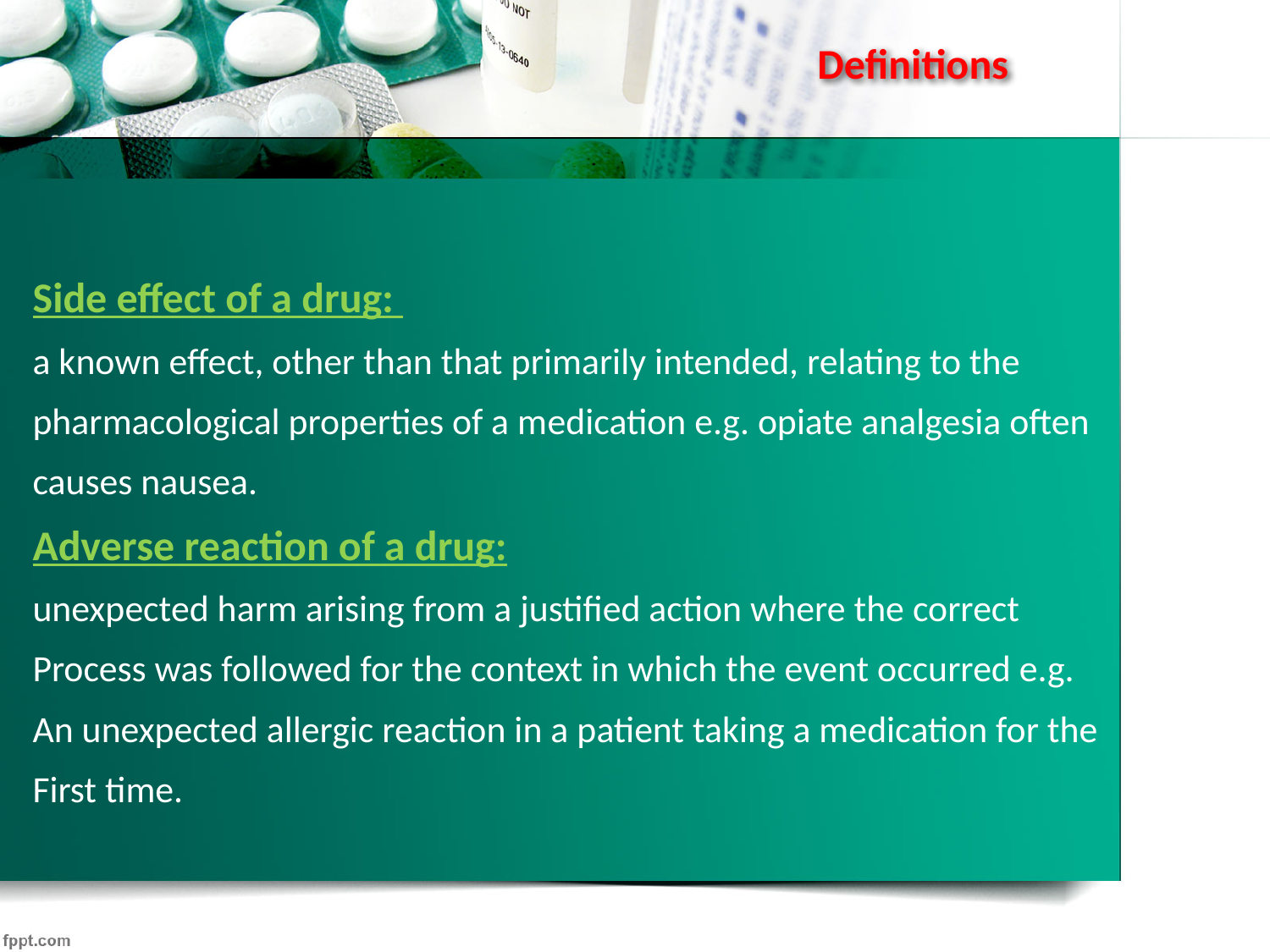

# Definitions
Side effect of a drug:
a known effect, other than that primarily intended, relating to the
pharmacological properties of a medication e.g. opiate analgesia often
causes nausea.
Adverse reaction of a drug:
unexpected harm arising from a justified action where the correct
Process was followed for the context in which the event occurred e.g.
An unexpected allergic reaction in a patient taking a medication for the
First time.